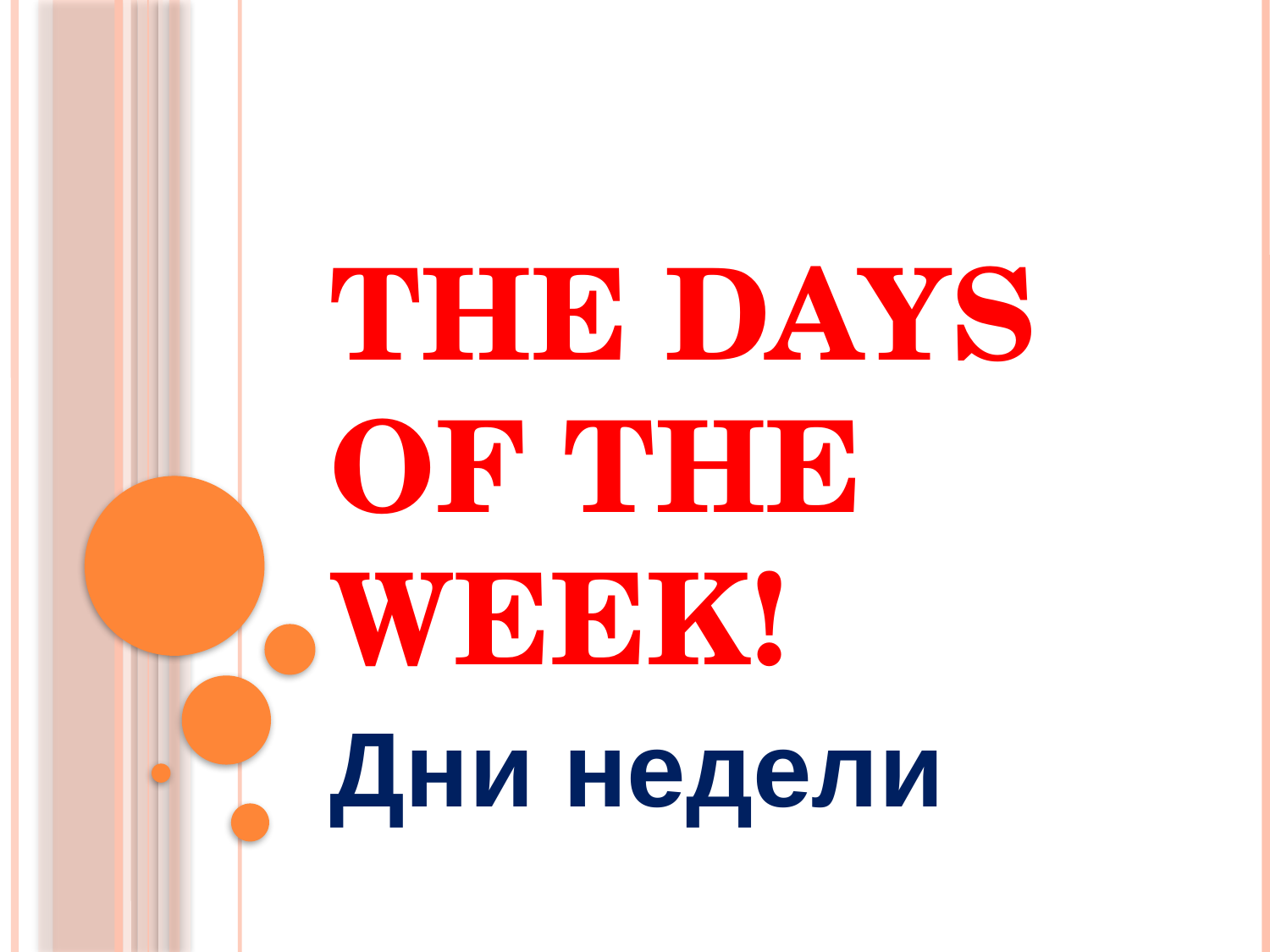

# The days of the Week!
Дни недели